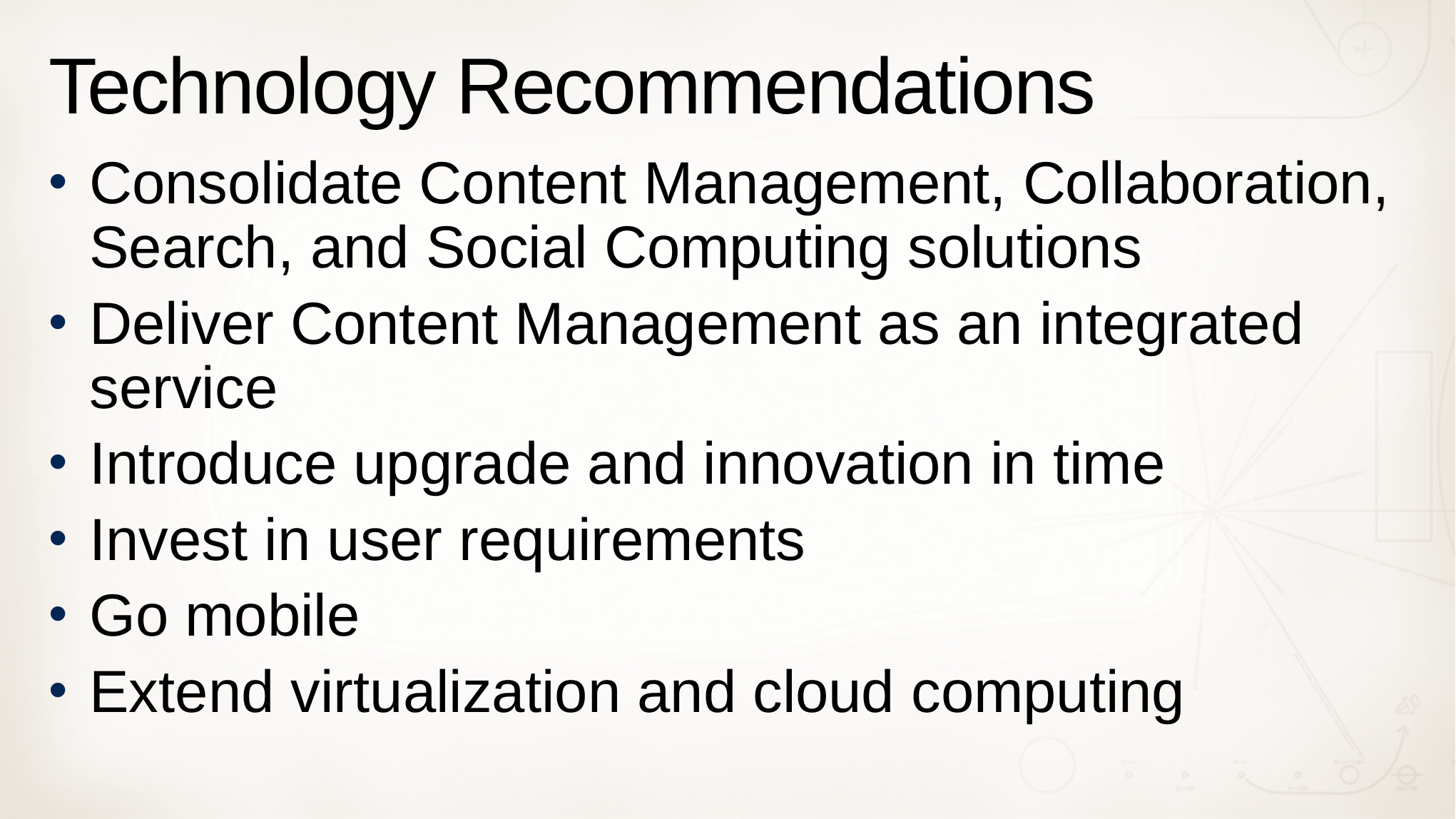

# Technology Recommendations
Consolidate Content Management, Collaboration, Search, and Social Computing solutions
Deliver Content Management as an integrated service
Introduce upgrade and innovation in time
Invest in user requirements
Go mobile
Extend virtualization and cloud computing